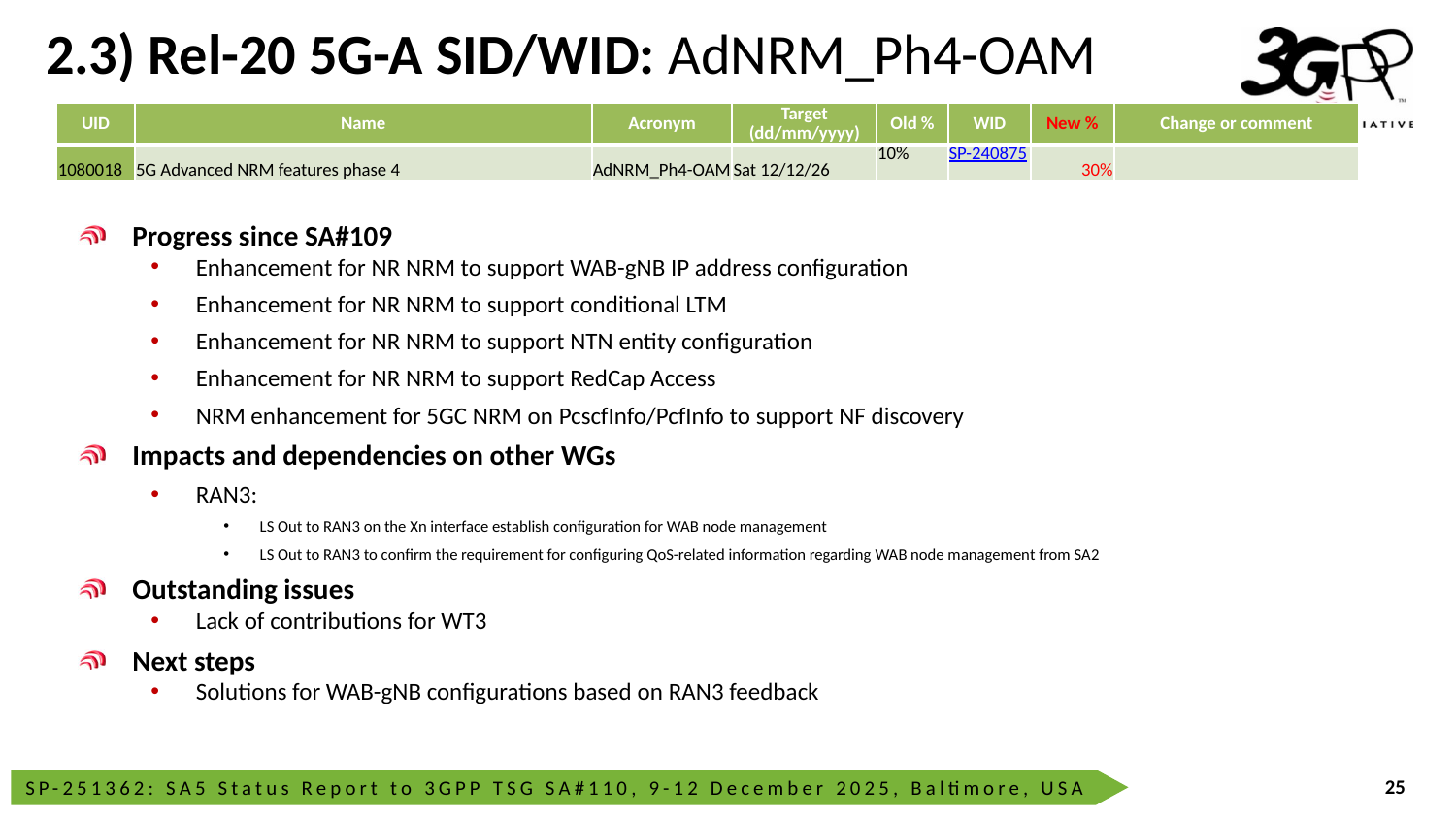

# 2.3) Rel-20 5G-A SID/WID: AdNRM_Ph4-OAM

| UID | Name | Acronym | Target (dd/mm/yyyy) | Old % | WID | New % | Change or comment |
| --- | --- | --- | --- | --- | --- | --- | --- |
| 1080018 | 5G Advanced NRM features phase 4 | AdNRM\_Ph4-OAM | Sat 12/12/26 | 10% | SP-240875 | 30% |  |
Progress since SA#109
Enhancement for NR NRM to support WAB-gNB IP address configuration
Enhancement for NR NRM to support conditional LTM
Enhancement for NR NRM to support NTN entity configuration
Enhancement for NR NRM to support RedCap Access
NRM enhancement for 5GC NRM on PcscfInfo/PcfInfo to support NF discovery
Impacts and dependencies on other WGs
RAN3:
LS Out to RAN3 on the Xn interface establish configuration for WAB node management
LS Out to RAN3 to confirm the requirement for configuring QoS-related information regarding WAB node management from SA2
Outstanding issues
Lack of contributions for WT3
Next steps
Solutions for WAB-gNB configurations based on RAN3 feedback